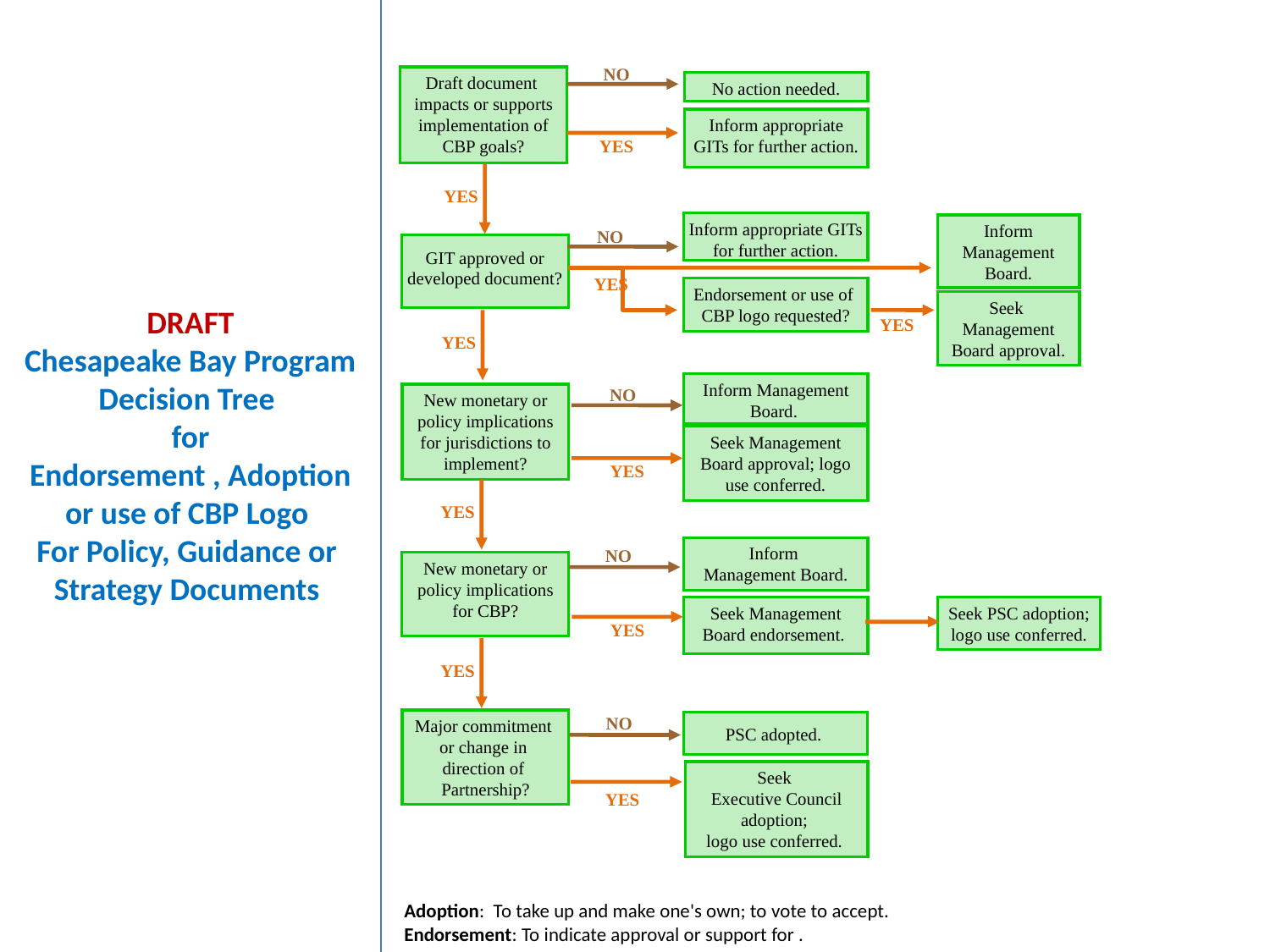

NO
Draft document
impacts or supports implementation of CBP goals?
No action needed.

Inform appropriate GITs for further action.
YES

YES
Inform appropriate GITs for further action.
Inform Management Board.
NO

GIT approved or developed document?

YES
Endorsement or use of
CBP logo requested?
Seek  Management Board approval.
DRAFT
Chesapeake Bay Program
Decision Tree
 for
Endorsement , Adoption
or use of CBP Logo
For Policy, Guidance or
Strategy Documents
YES

YES
Inform Management Board.
NO
New monetary or policy implications for jurisdictions to
implement?

Seek Management Board approval; logo use conferred.
YES

YES
Inform
Management Board.
NO
New monetary or policy implications for CBP?

Seek Management Board endorsement.
Seek PSC adoption; logo use conferred.
YES

YES
NO
Major commitment  or change in
direction of
Partnership?

PSC adopted.

Seek
Executive Council
adoption;
logo use conferred.

YES
Adoption:  To take up and make one's own; to vote to accept.
Endorsement: To indicate approval or support for .